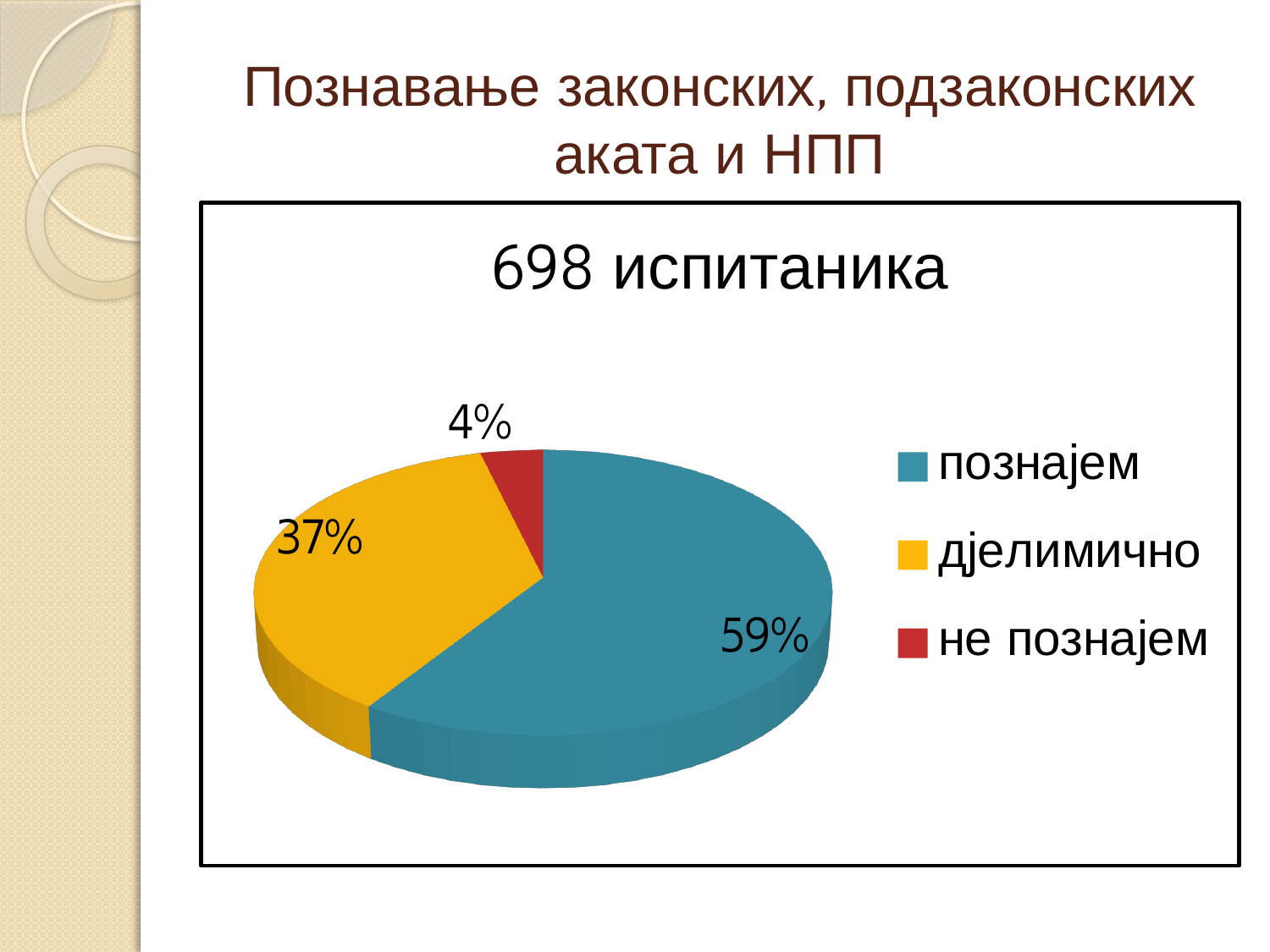

# Познавање законских, подзаконских аката и НПП

[unsupported chart]